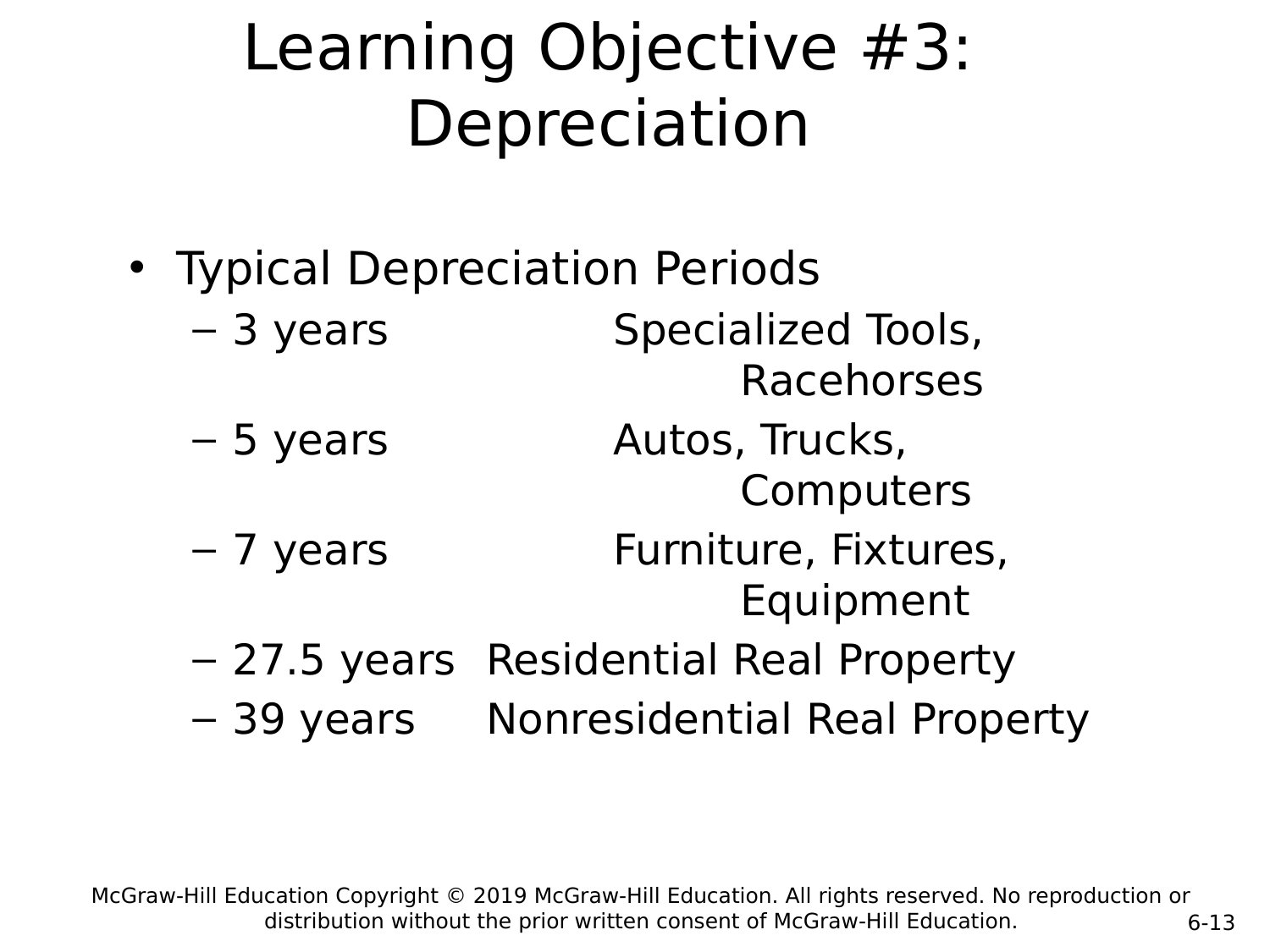

Learning Objective #3: Depreciation
Typical Depreciation Periods
3 years		Specialized Tools, 					Racehorses
5 years		Autos, Trucks, 						Computers
7 years		Furniture, Fixtures, 					Equipment
27.5 years	Residential Real Property
39 years	Nonresidential Real Property

McGraw-Hill Education Copyright © 2019 McGraw-Hill Education. All rights reserved. No reproduction or distribution without the prior written consent of McGraw-Hill Education.
6-13